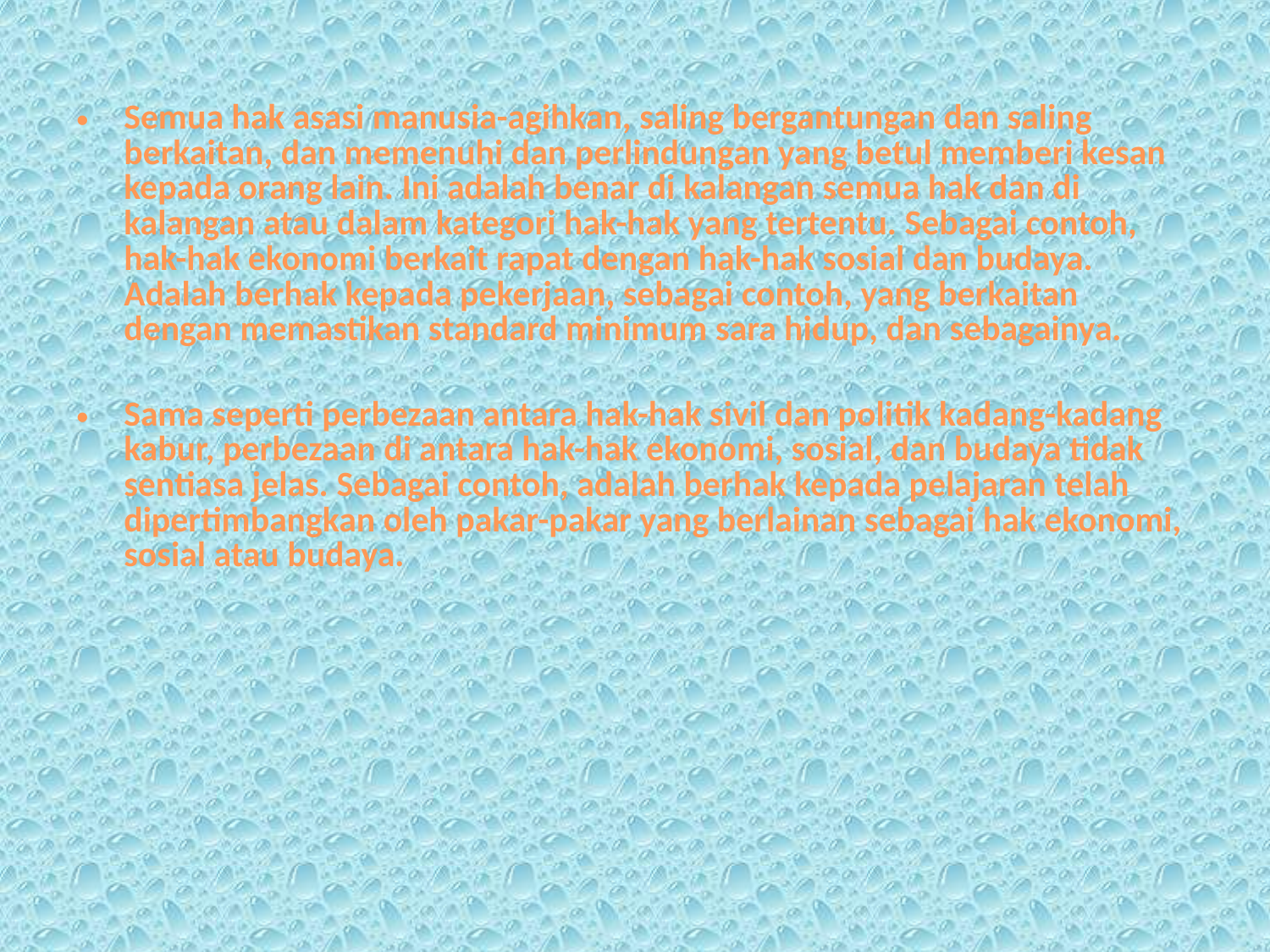

#
Semua hak asasi manusia-agihkan, saling bergantungan dan saling berkaitan, dan memenuhi dan perlindungan yang betul memberi kesan kepada orang lain. Ini adalah benar di kalangan semua hak dan di kalangan atau dalam kategori hak-hak yang tertentu. Sebagai contoh, hak-hak ekonomi berkait rapat dengan hak-hak sosial dan budaya. Adalah berhak kepada pekerjaan, sebagai contoh, yang berkaitan dengan memastikan standard minimum sara hidup, dan sebagainya.

Sama seperti perbezaan antara hak-hak sivil dan politik kadang-kadang kabur, perbezaan di antara hak-hak ekonomi, sosial, dan budaya tidak sentiasa jelas. Sebagai contoh, adalah berhak kepada pelajaran telah dipertimbangkan oleh pakar-pakar yang berlainan sebagai hak ekonomi, sosial atau budaya.